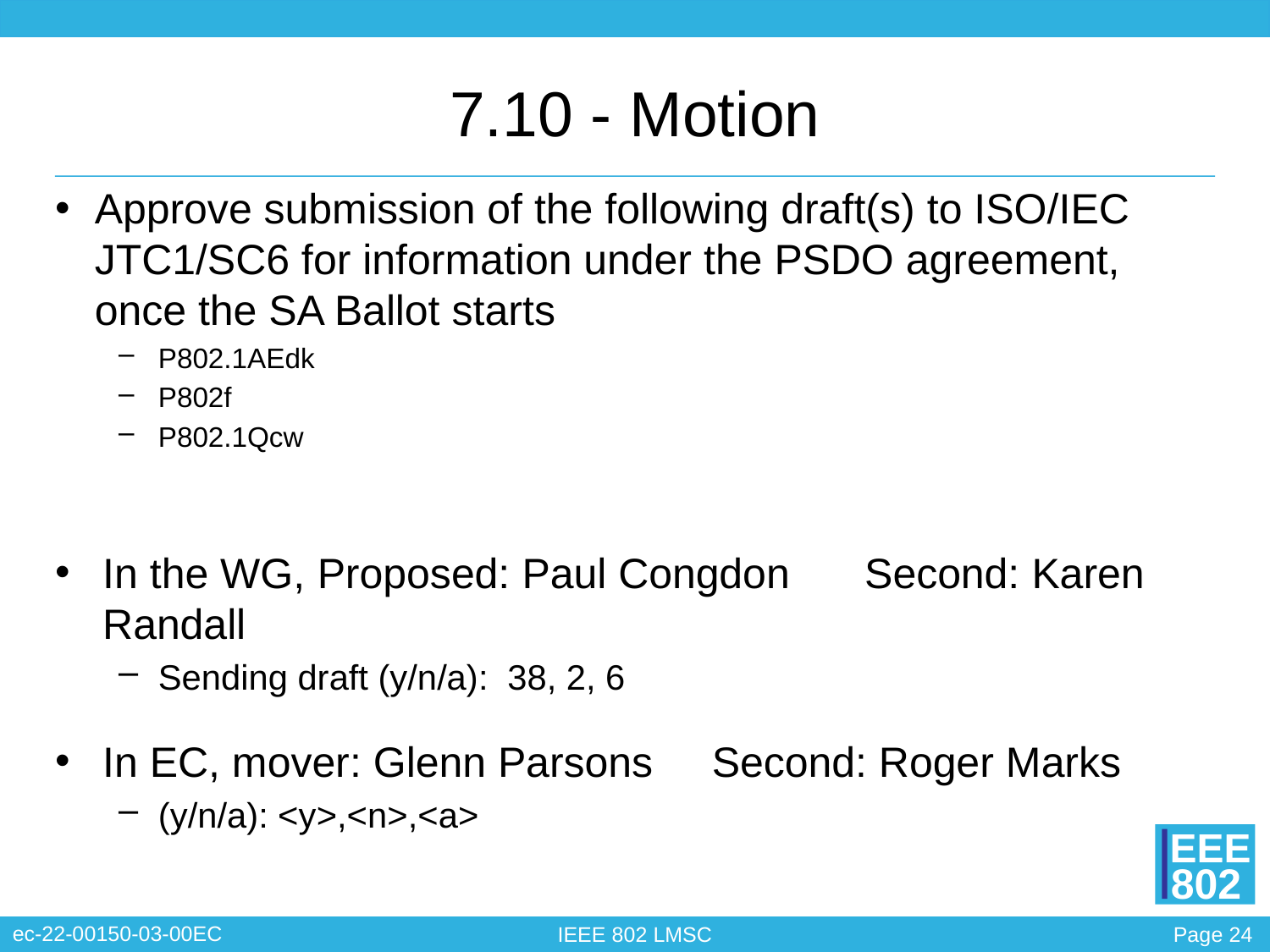

# 7.10 - Motion
Approve submission of the following draft(s) to ISO/IEC JTC1/SC6 for information under the PSDO agreement, once the SA Ballot starts
P802.1AEdk
P802f
P802.1Qcw

In the WG, Proposed: Paul Congdon	Second: Karen Randall
Sending draft (y/n/a):  38, 2, 6

In EC, mover: Glenn Parsons     Second: Roger Marks
(y/n/a): <y>,<n>,<a>